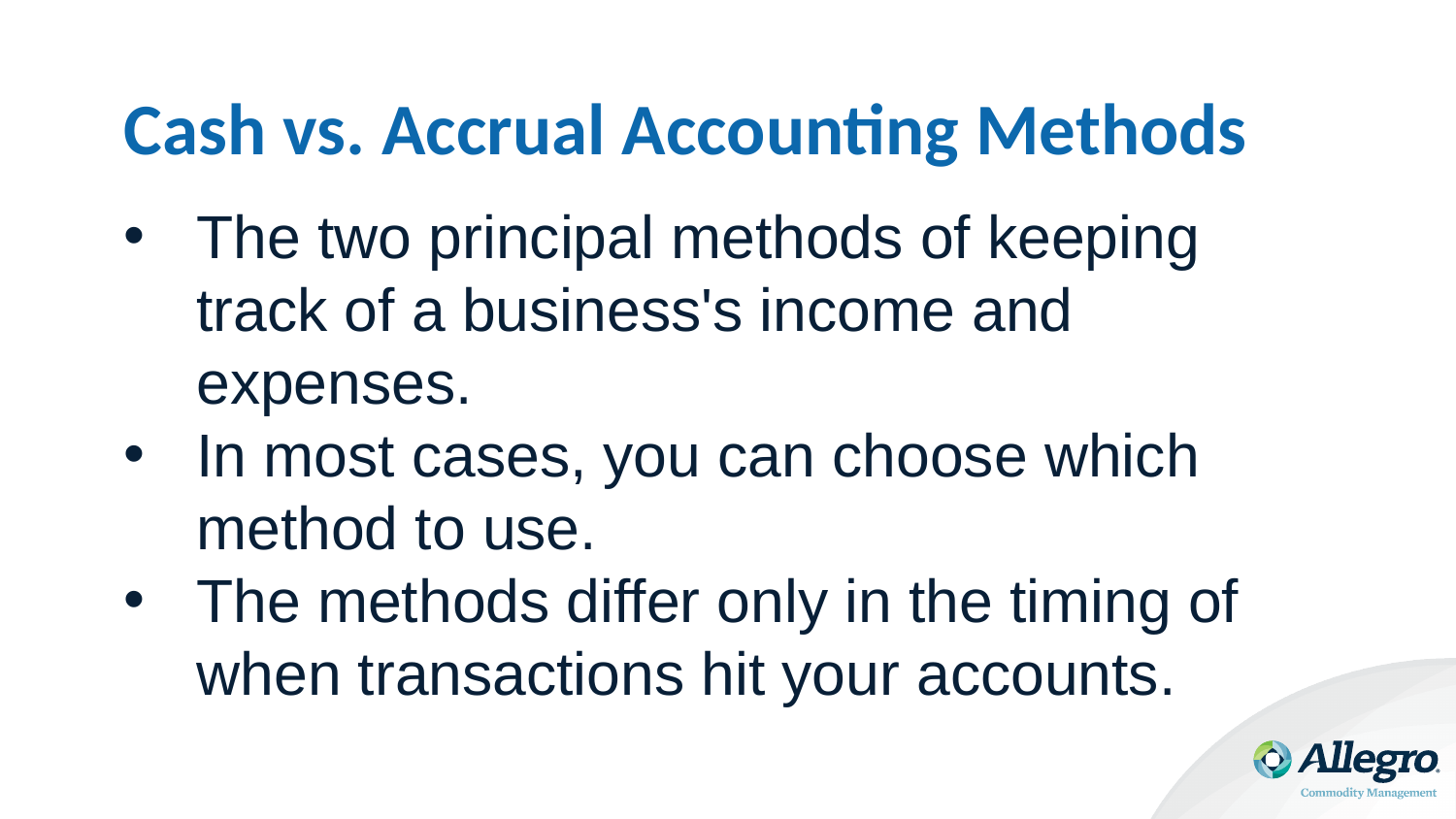

# Cash vs. Accrual Accounting Methods
The two principal methods of keeping track of a business's income and expenses.
In most cases, you can choose which method to use.
The methods differ only in the timing of when transactions hit your accounts.